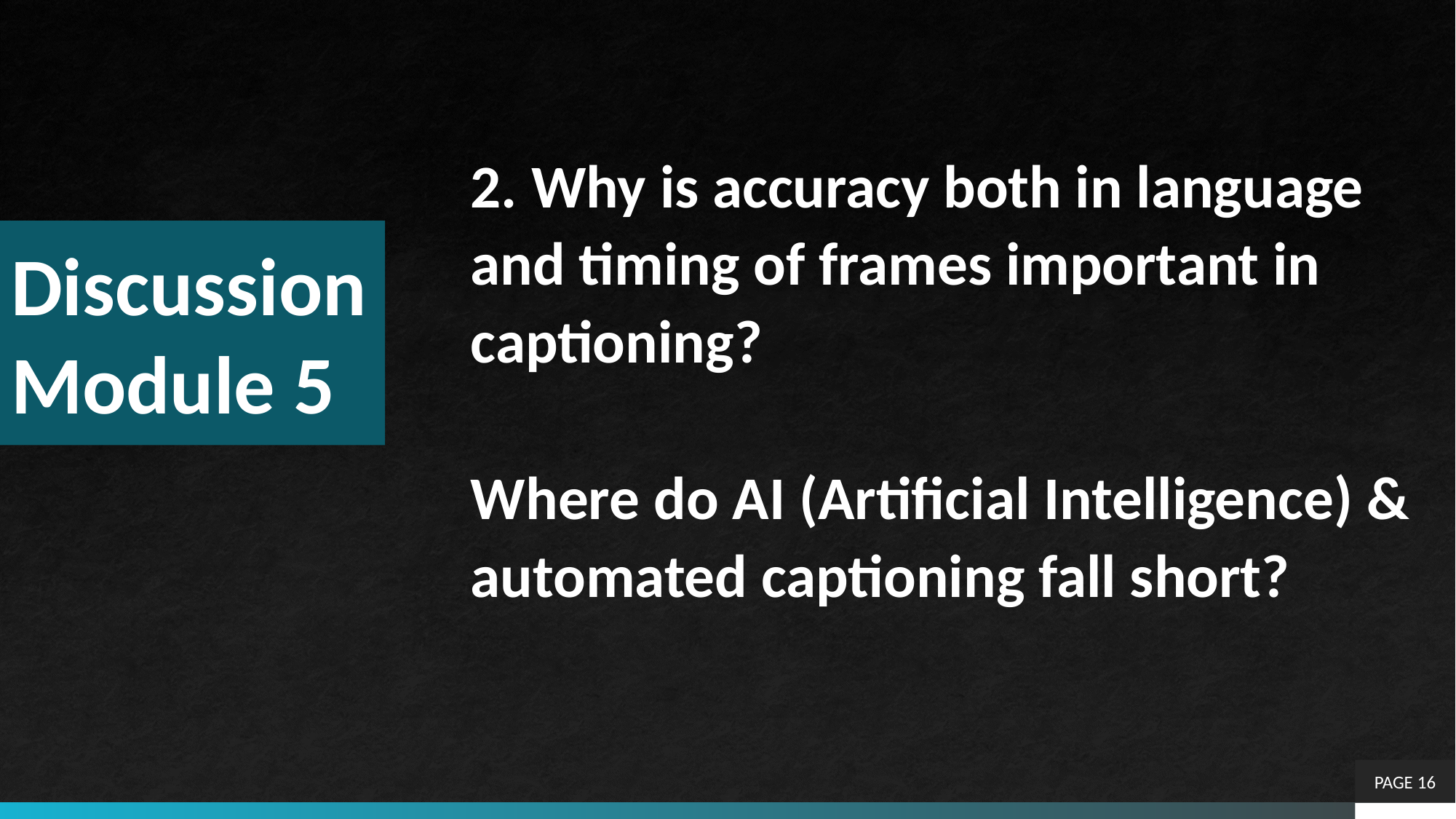

2. Why is accuracy both in language and timing of frames important in captioning?

Where do AI (Artificial Intelligence) & automated captioning fall short?

# Discussion Module 5
PAGE 16